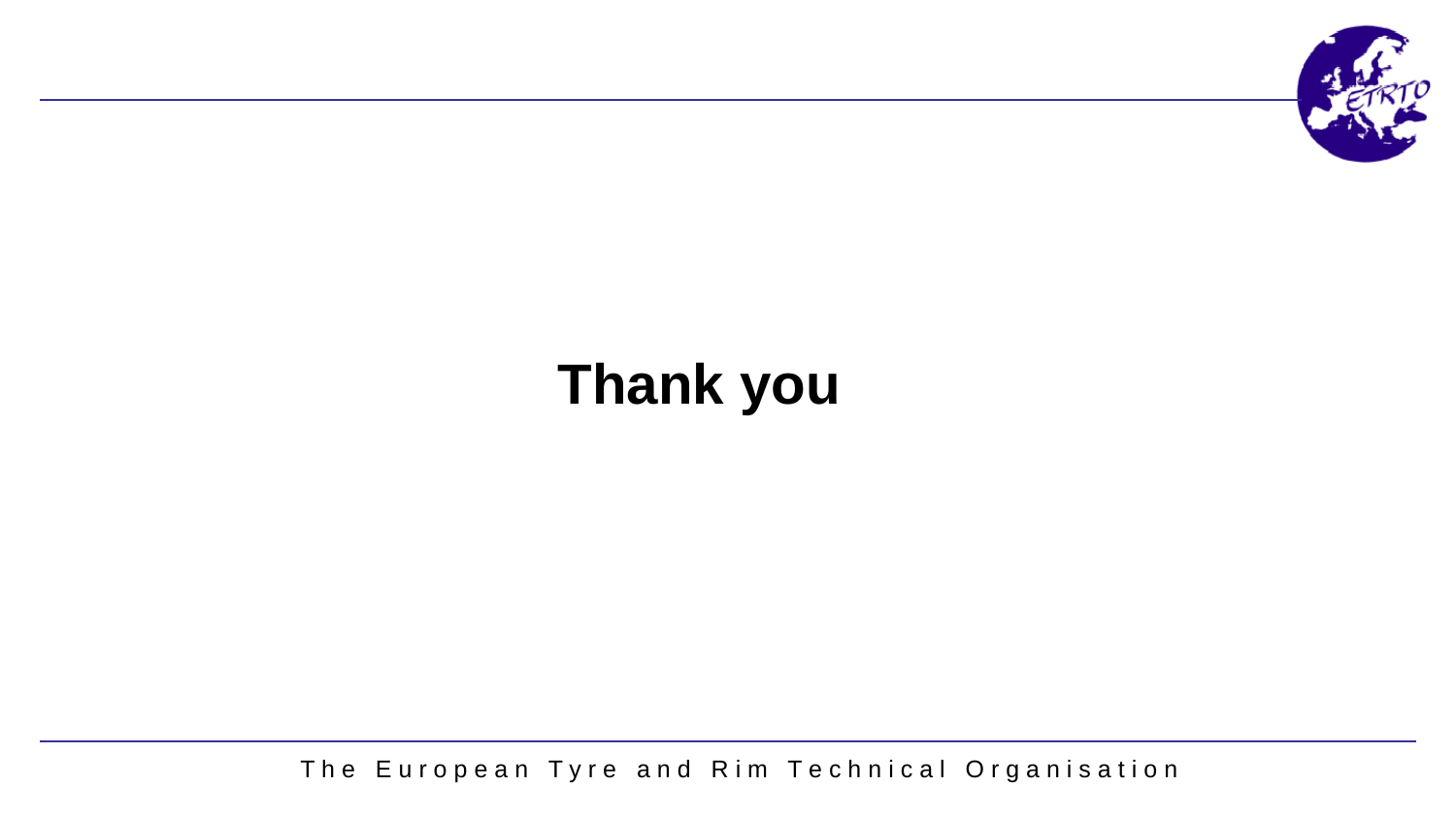

Thank you
T h e   E u r o p e a n   T y r e   a n d   R i m   T e c h n i c a l   O r g a n i s a t i o n